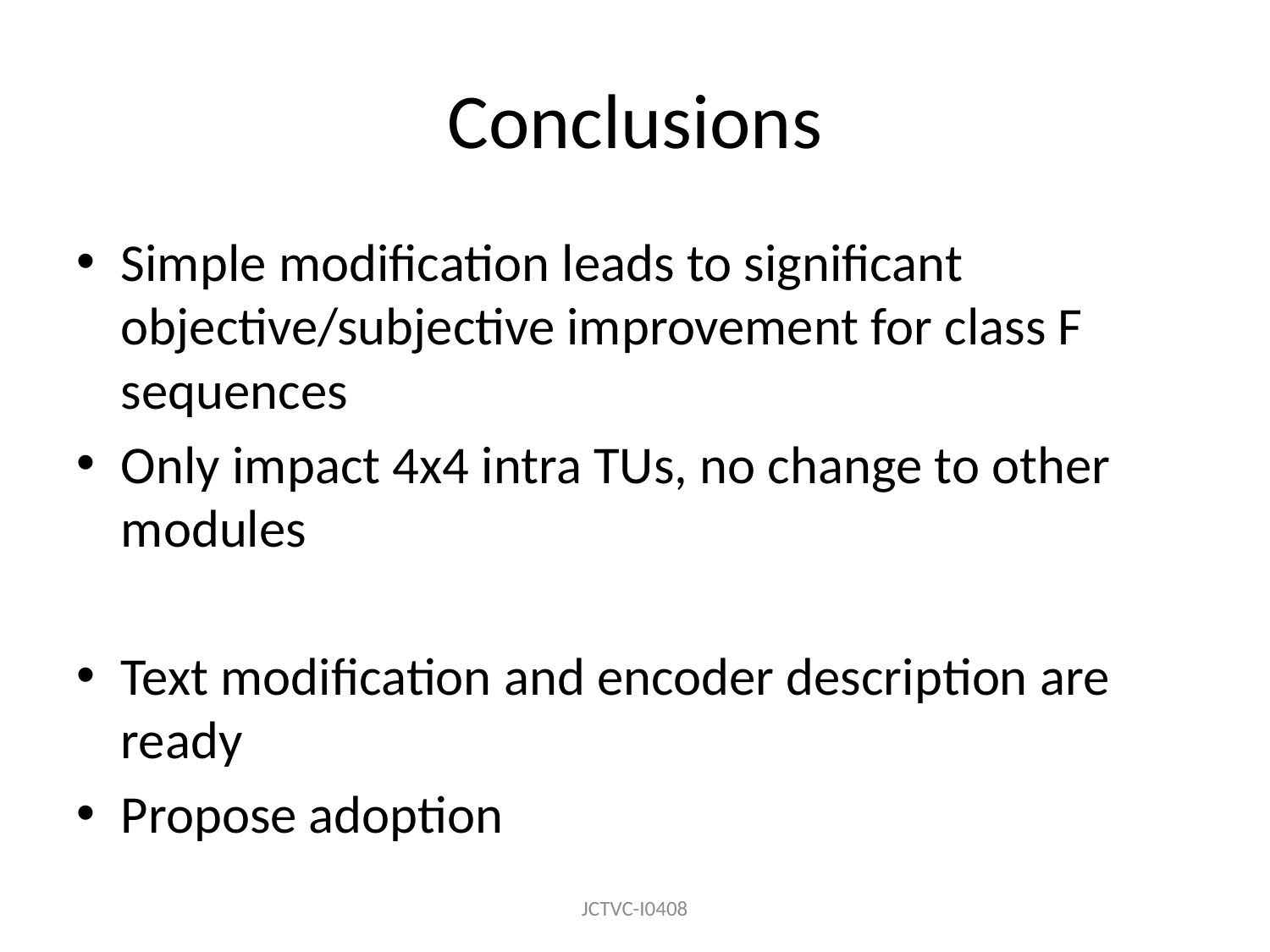

# Conclusions
Simple modification leads to significant objective/subjective improvement for class F sequences
Only impact 4x4 intra TUs, no change to other modules

Text modification and encoder description are ready
Propose adoption
JCTVC-I0408